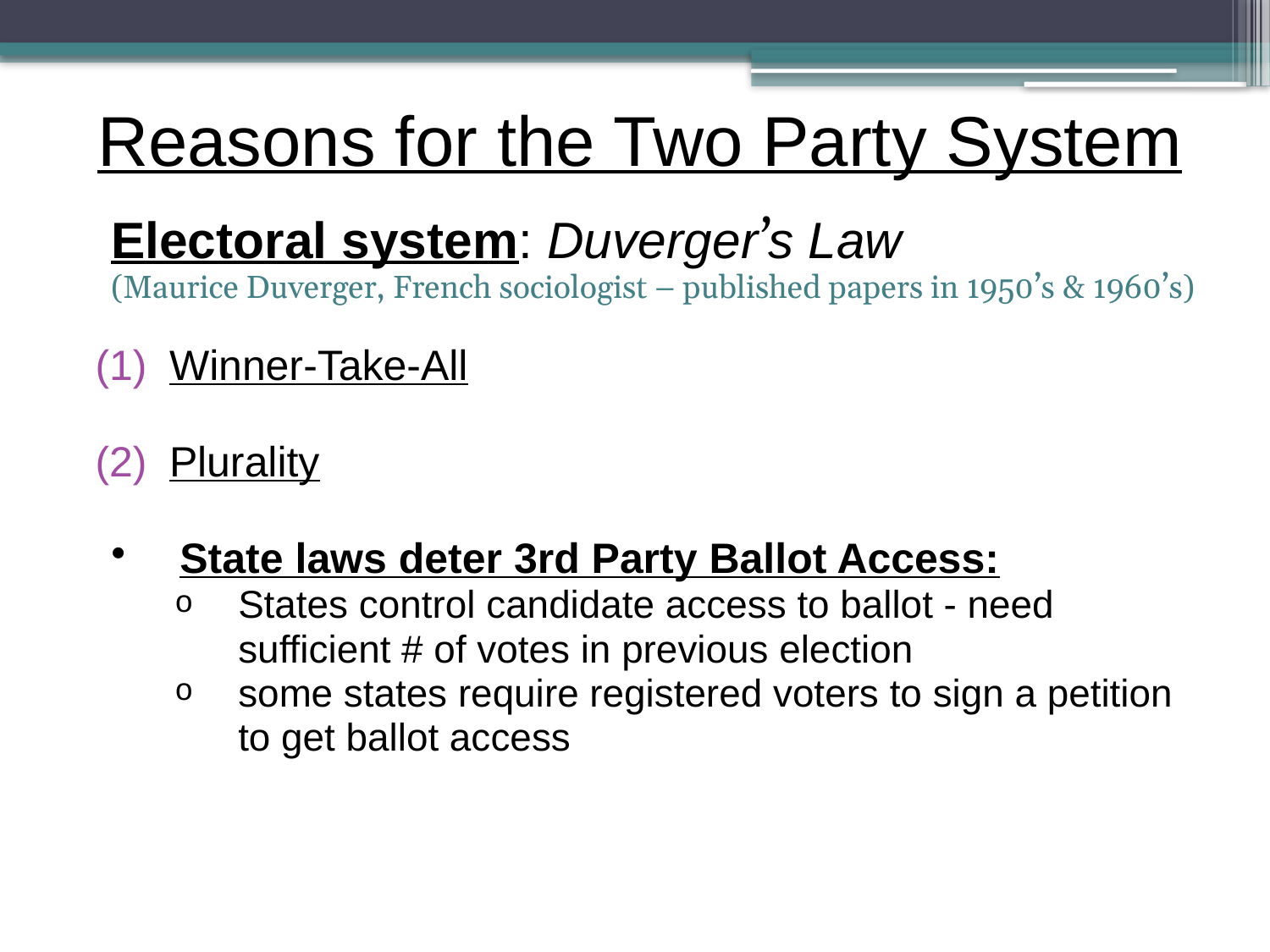

# Reasons for the Two Party System
Electoral system: Duverger’s Law
(Maurice Duverger, French sociologist – published papers in 1950’s & 1960’s)

Winner-Take-All

Plurality

State laws deter 3rd Party Ballot Access:
States control candidate access to ballot - need sufficient # of votes in previous election
some states require registered voters to sign a petition to get ballot access